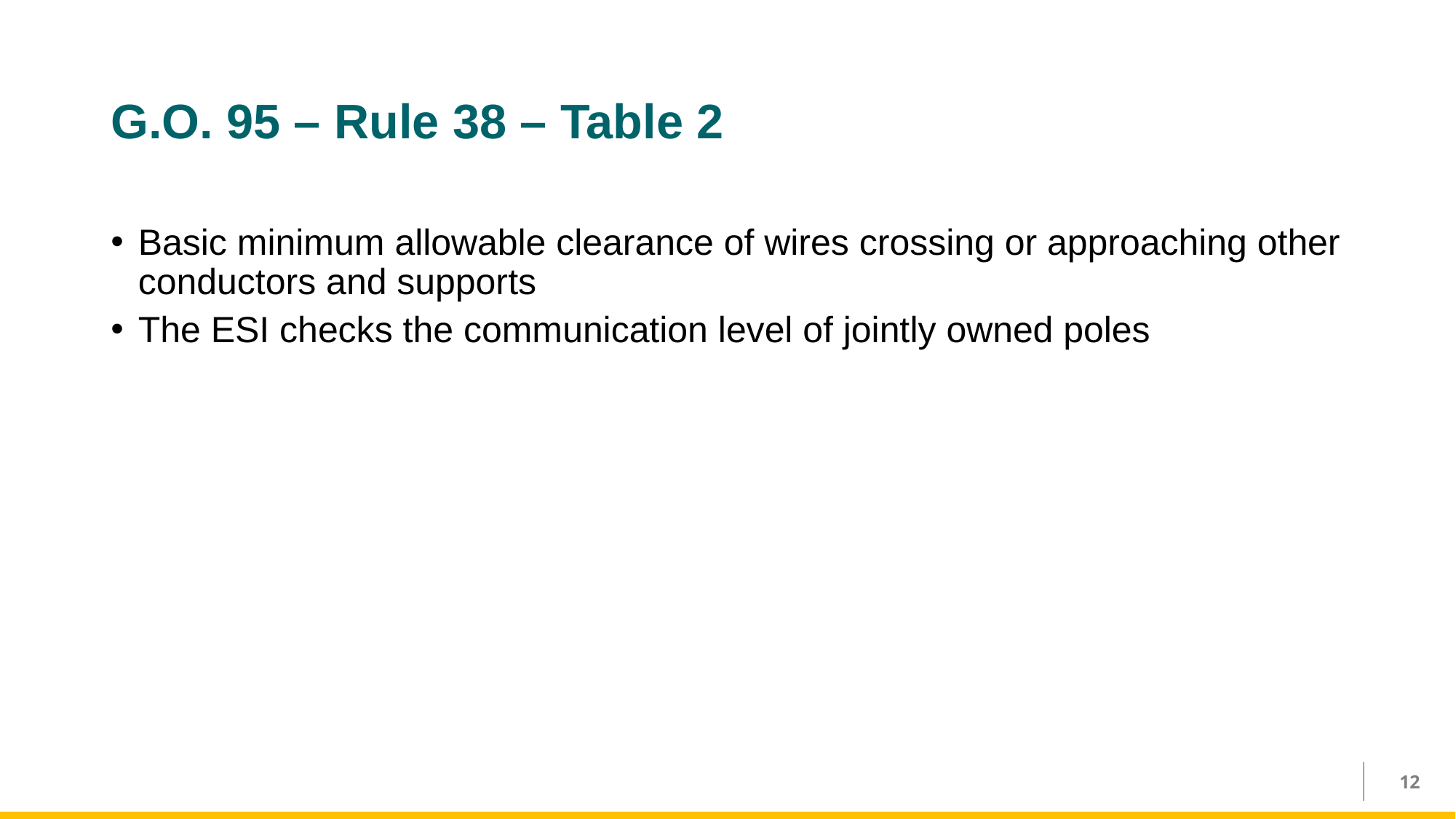

# G.O. 95 – Rule 38 – Table 2
Basic minimum allowable clearance of wires crossing or approaching other conductors and supports
The ESI checks the communication level of jointly owned poles